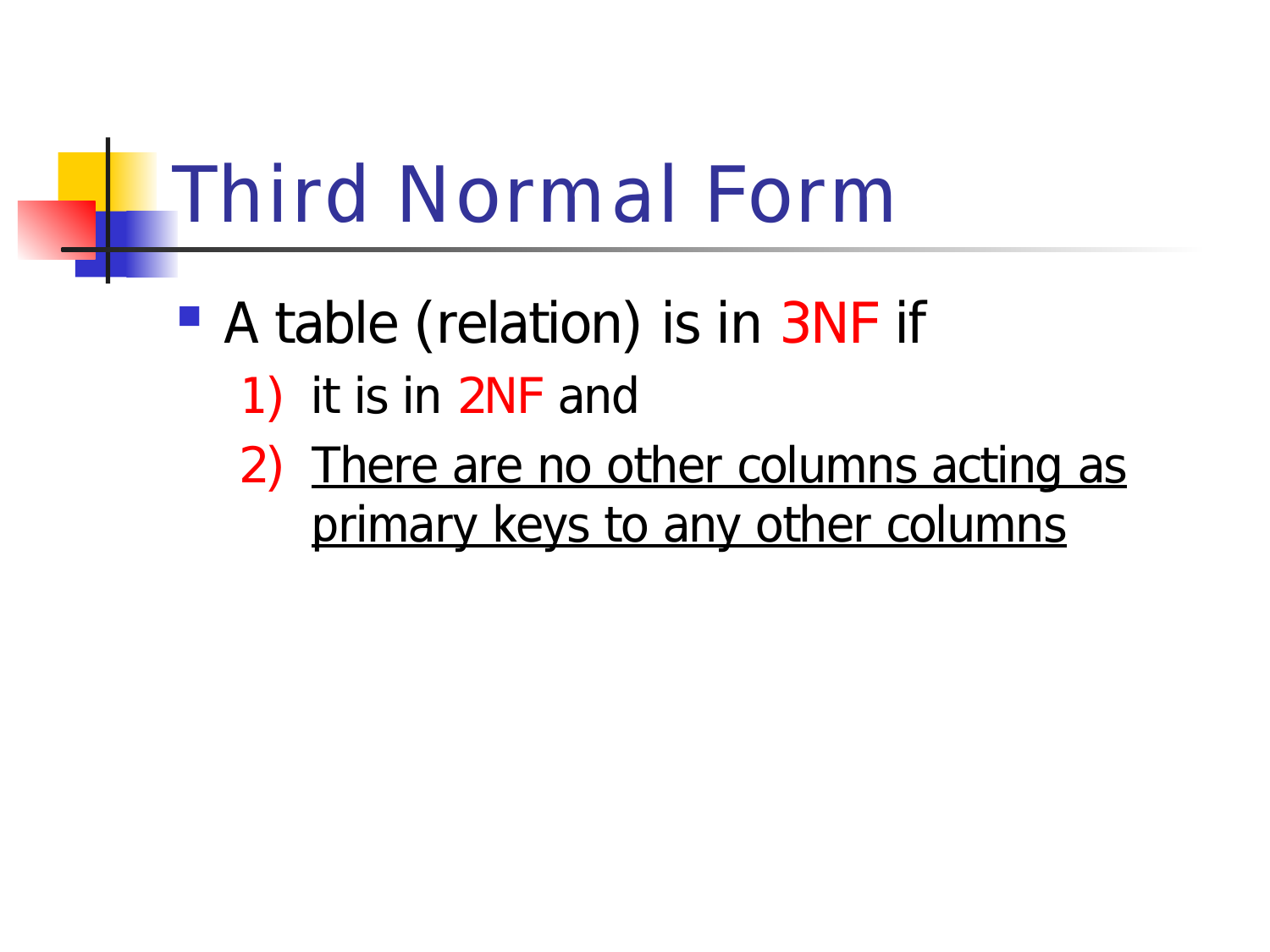

# Third Normal Form
A table (relation) is in 3NF if
it is in 2NF and
There are no other columns acting as primary keys to any other columns